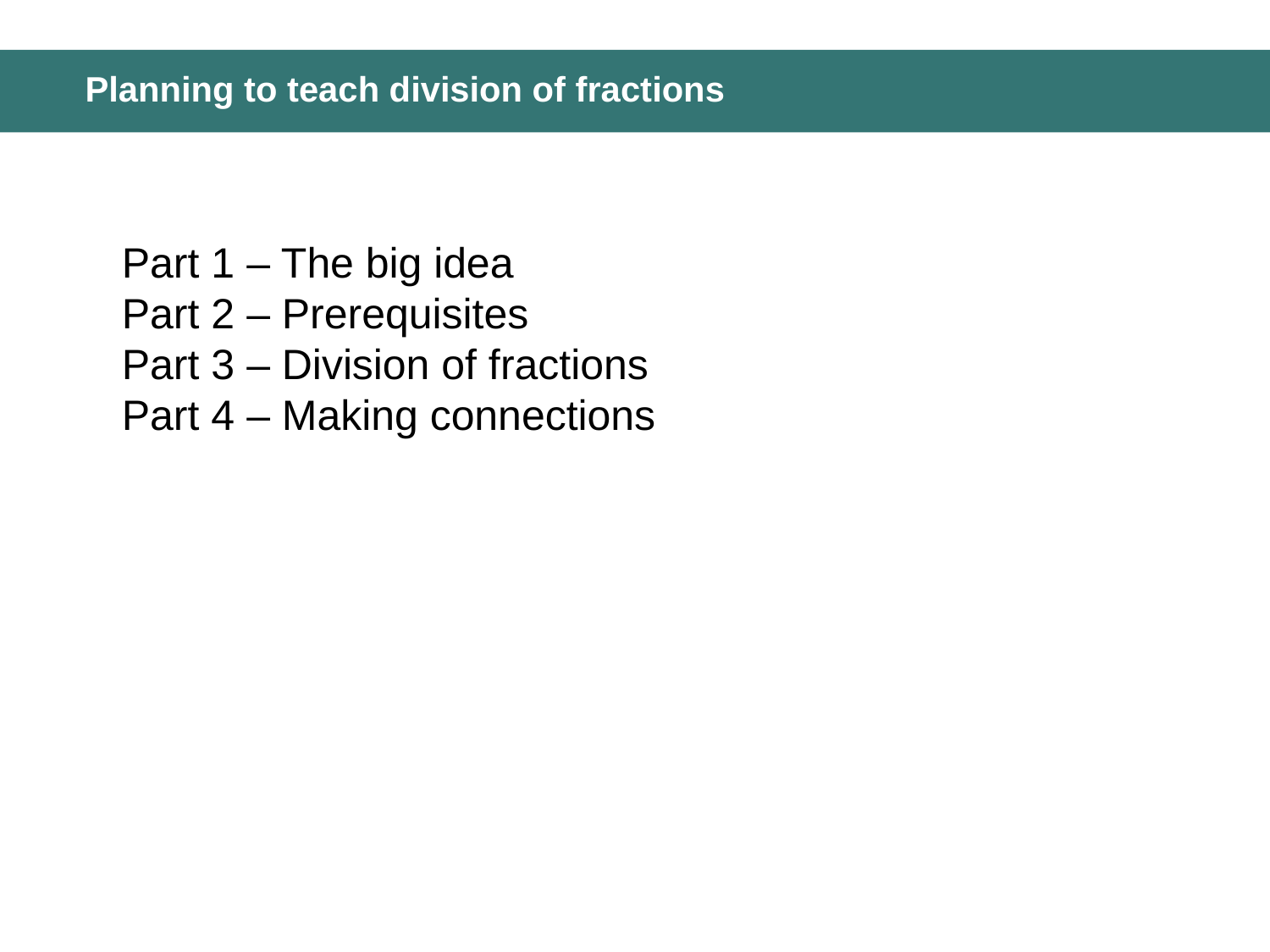

# Planning to teach division of fractions

Part 1 – The big idea
Part 2 – Prerequisites
Part 3 – Division of fractions
Part 4 – Making connections